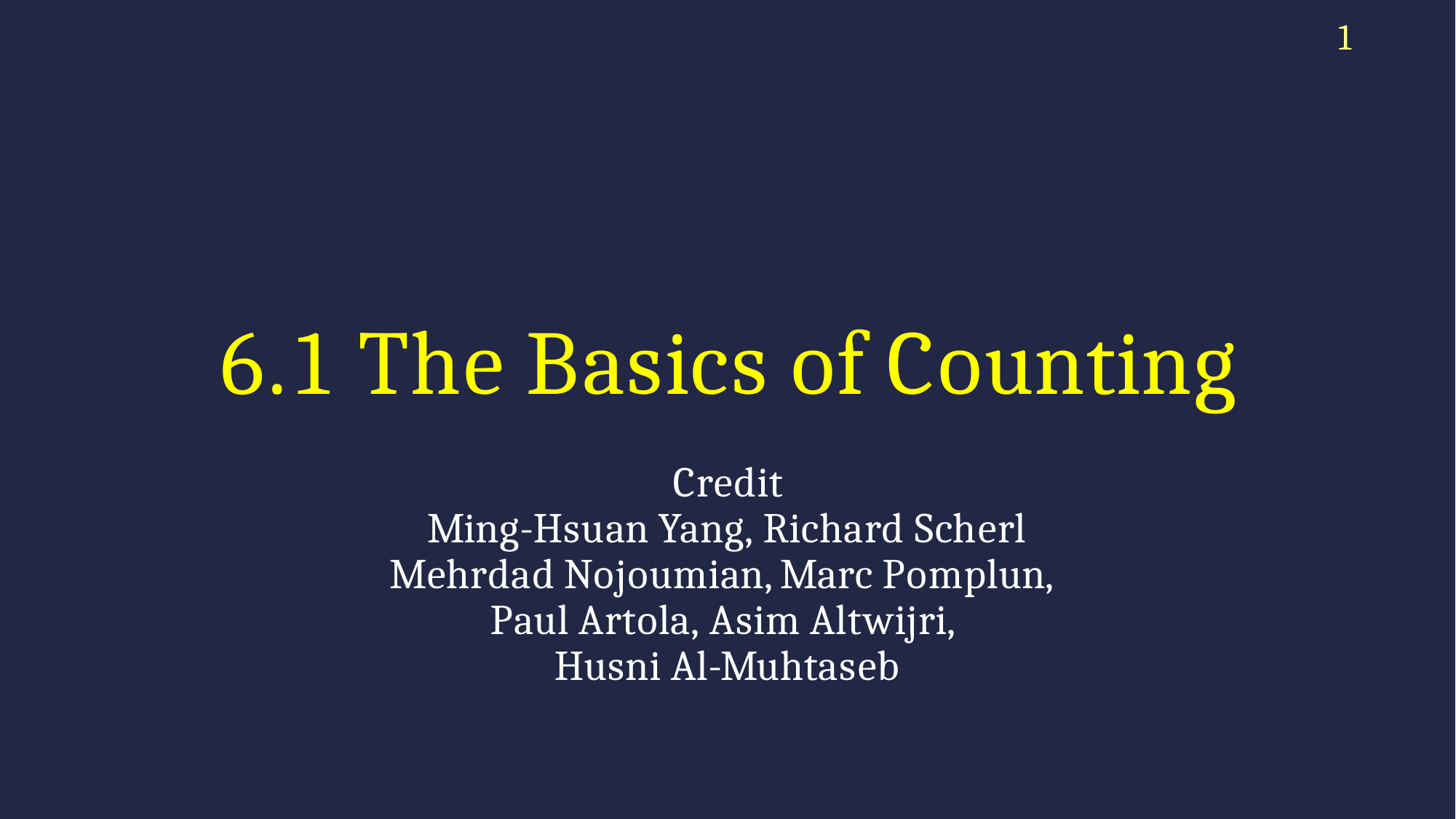

1
# 6.1 The Basics of Counting
Credit
Ming-Hsuan Yang, Richard Scherl
Mehrdad Nojoumian, Marc Pomplun,
Paul Artola, Asim Altwijri,
Husni Al-Muhtaseb